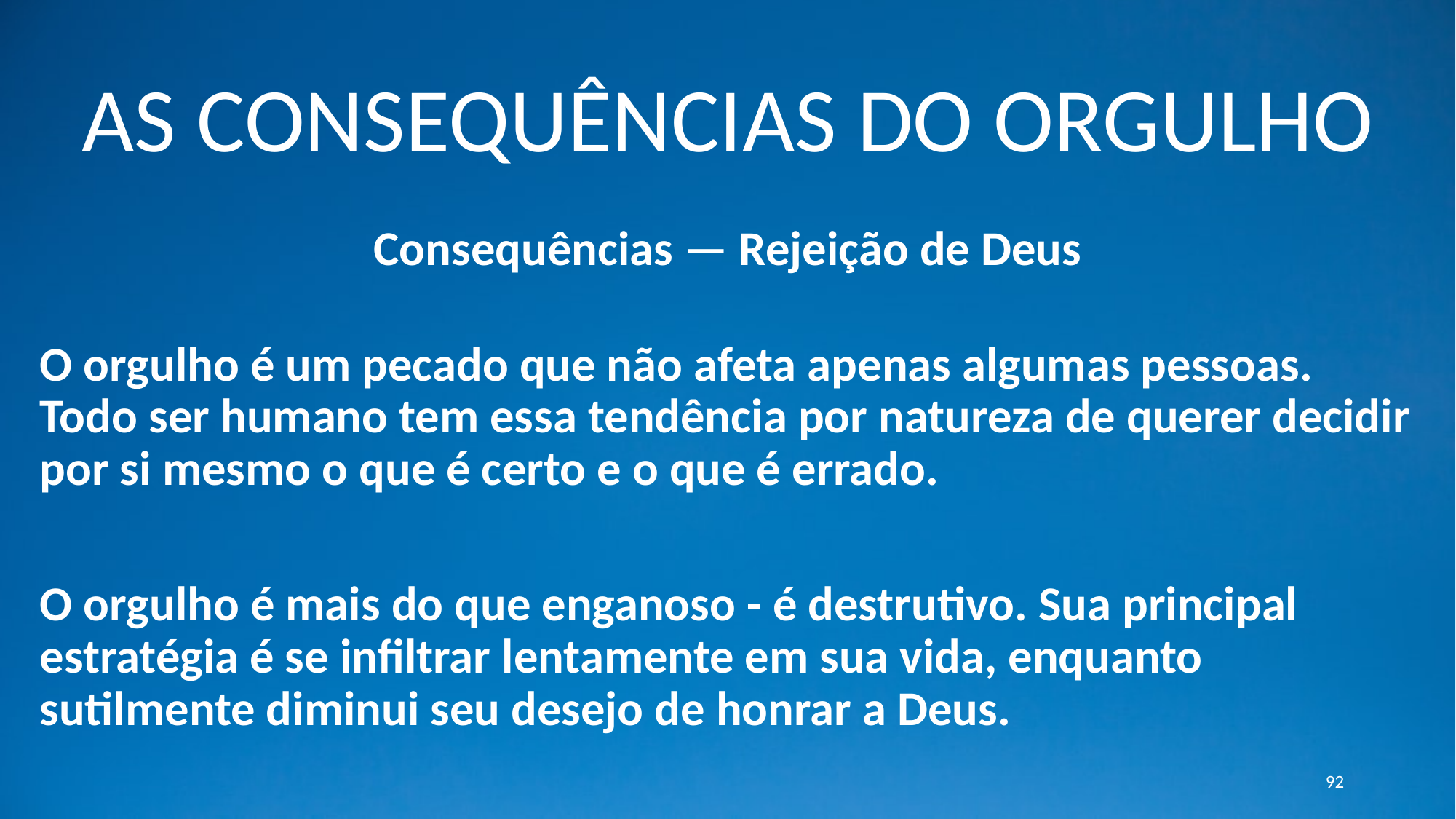

# AS CONSEQUÊNCIAS DO ORGULHO
Consequências — Rejeição de Deus

O orgulho é um pecado que não afeta apenas algumas pessoas. Todo ser humano tem essa tendência por natureza de querer decidir por si mesmo o que é certo e o que é errado.

O orgulho é mais do que enganoso - é destrutivo. Sua principal estratégia é se infiltrar lentamente em sua vida, enquanto sutilmente diminui seu desejo de honrar a Deus.
92